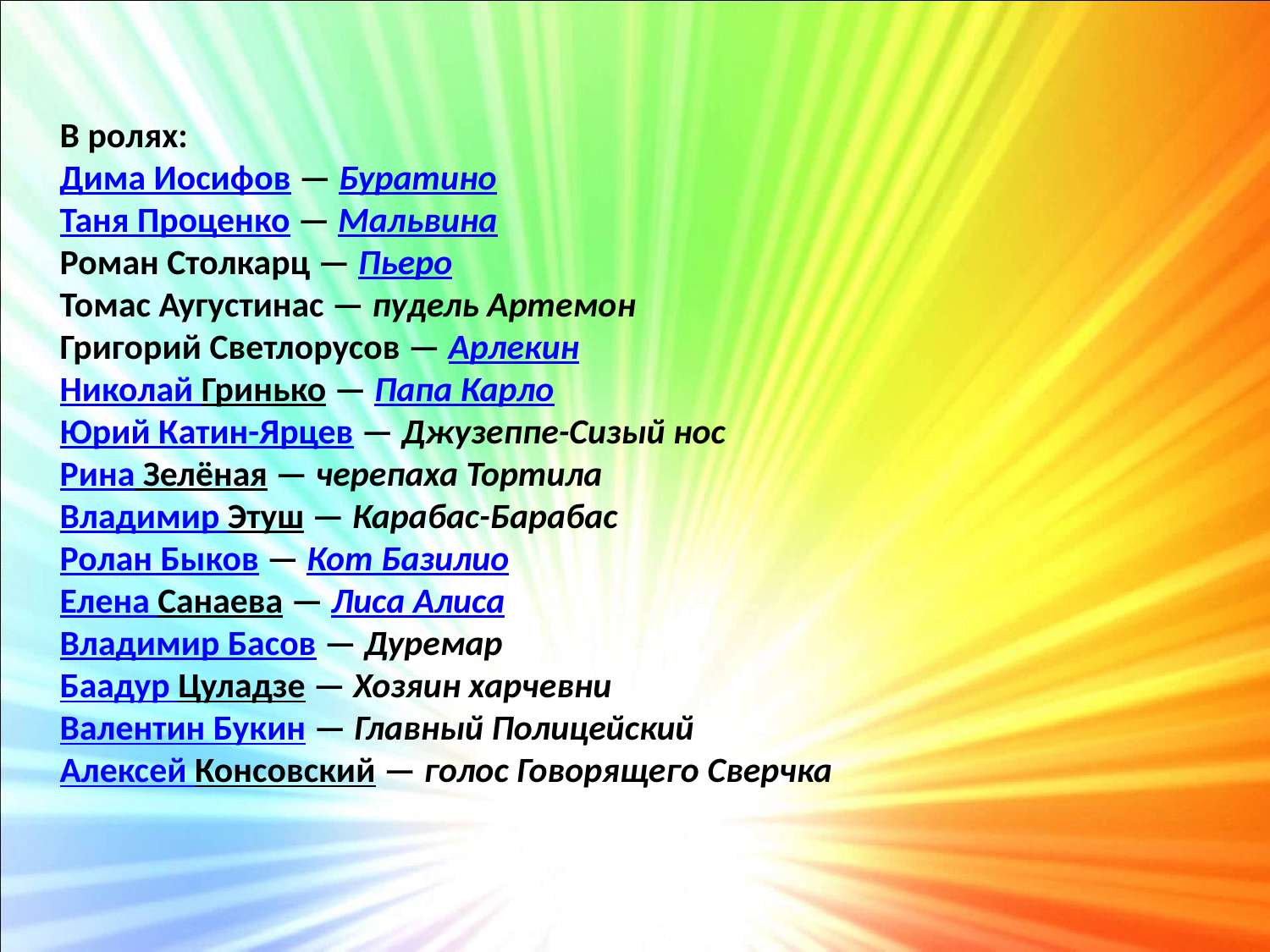

В ролях:
Дима Иосифов — Буратино
Таня Проценко — Мальвина
Роман Столкарц — Пьеро
Томас Аугустинас — пудель Артемон
Григорий Светлорусов — Арлекин
Николай Гринько — Папа Карло
Юрий Катин-Ярцев — Джузеппе-Сизый нос
Рина Зелёная — черепаха Тортила
Владимир Этуш — Карабас-Барабас
Ролан Быков — Кот Базилио
Елена Санаева — Лиса Алиса
Владимир Басов — Дуремар
Баадур Цуладзе — Хозяин харчевни
Валентин Букин — Главный Полицейский
Алексей Консовский — голос Говорящего Сверчка